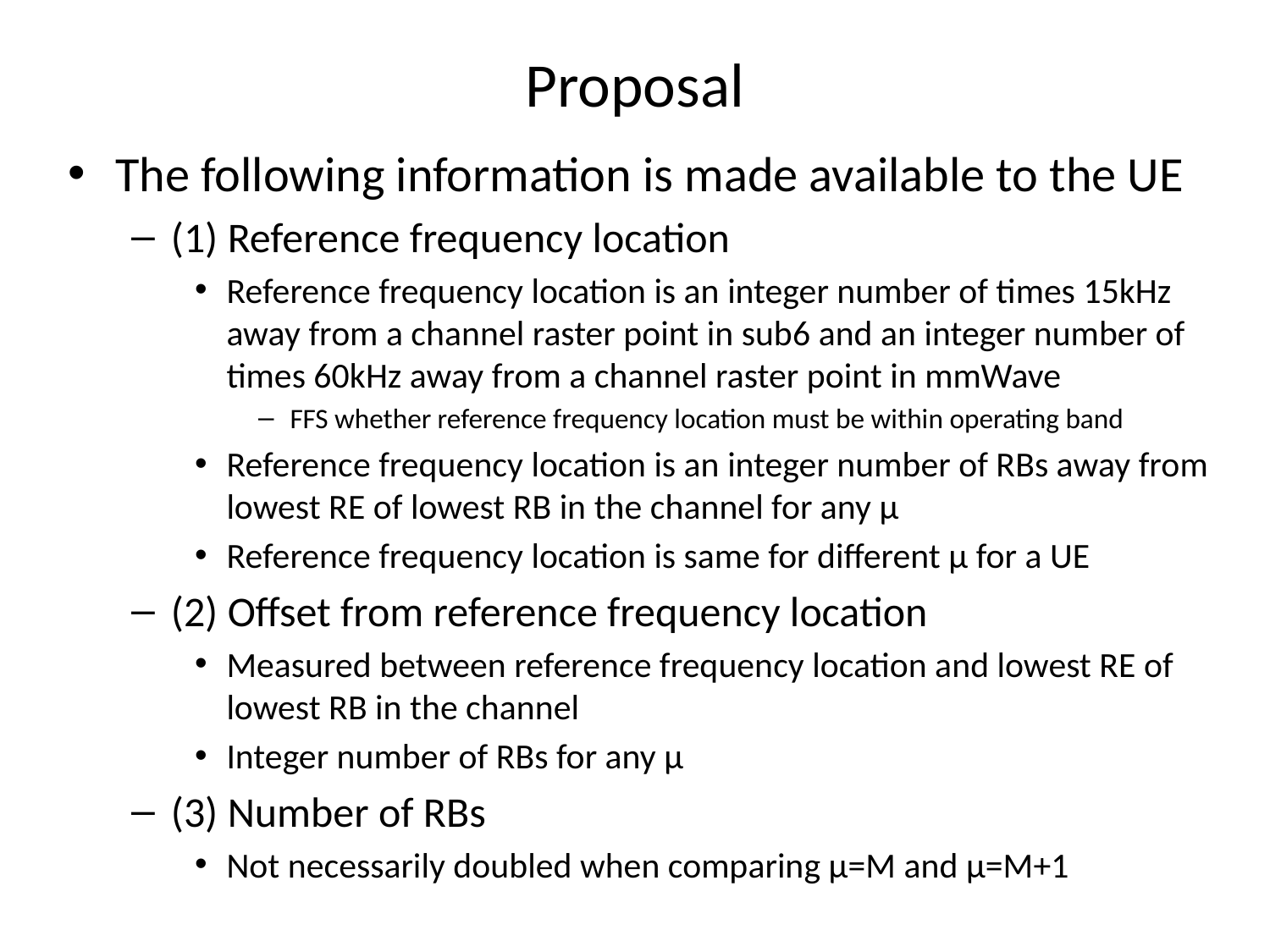

# Proposal
The following information is made available to the UE
(1) Reference frequency location
Reference frequency location is an integer number of times 15kHz away from a channel raster point in sub6 and an integer number of times 60kHz away from a channel raster point in mmWave
FFS whether reference frequency location must be within operating band
Reference frequency location is an integer number of RBs away from lowest RE of lowest RB in the channel for any µ
Reference frequency location is same for different µ for a UE
(2) Offset from reference frequency location
Measured between reference frequency location and lowest RE of lowest RB in the channel
Integer number of RBs for any µ
(3) Number of RBs
Not necessarily doubled when comparing µ=M and µ=M+1